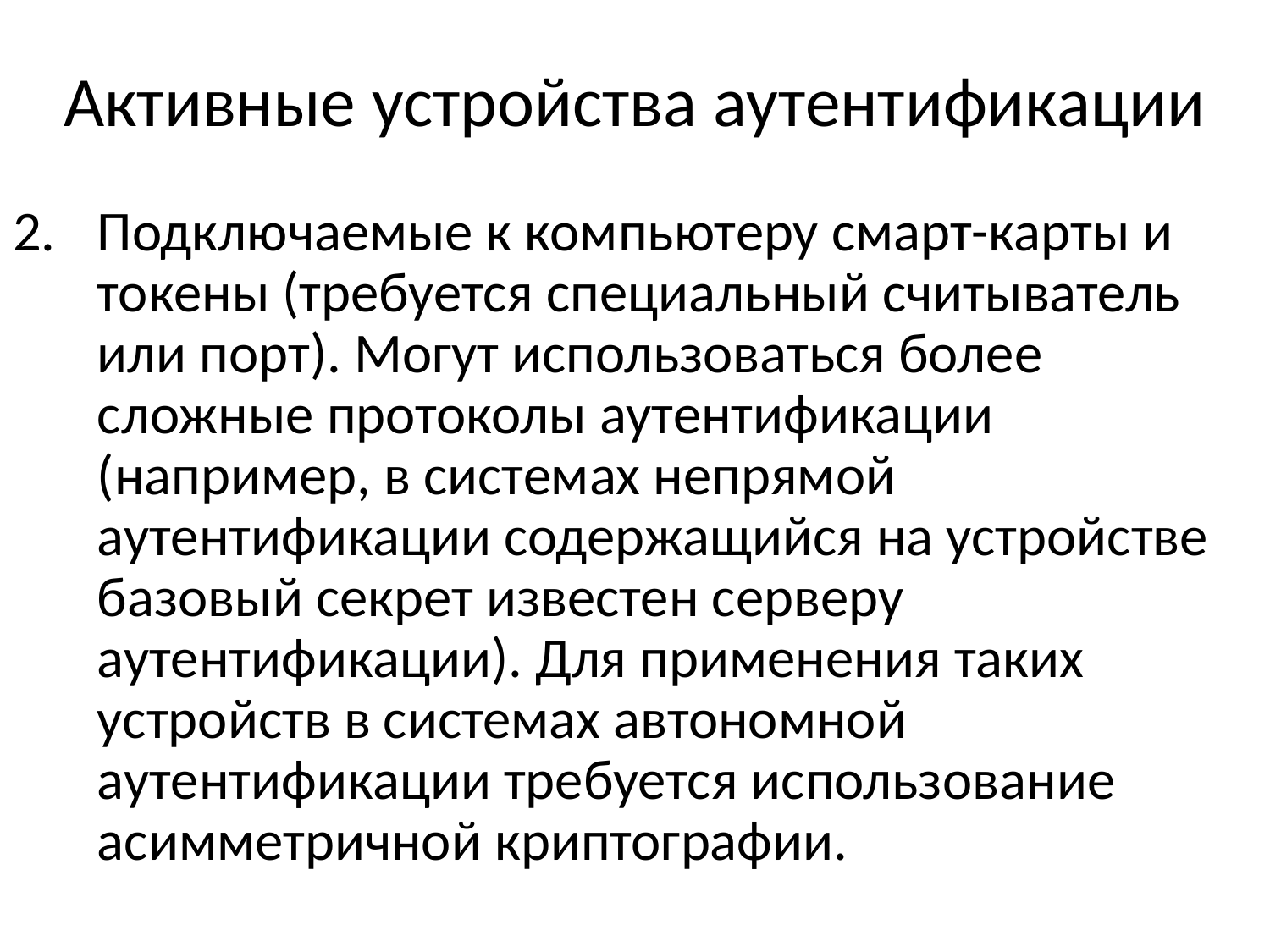

# Активные устройства аутентификации
Подключаемые к компьютеру смарт-карты и токены (требуется специальный считыватель или порт). Могут использоваться более сложные протоколы аутентификации (например, в системах непрямой аутентификации содержащийся на устройстве базовый секрет известен серверу аутентификации). Для применения таких устройств в системах автономной аутентификации требуется использование асимметричной криптографии.